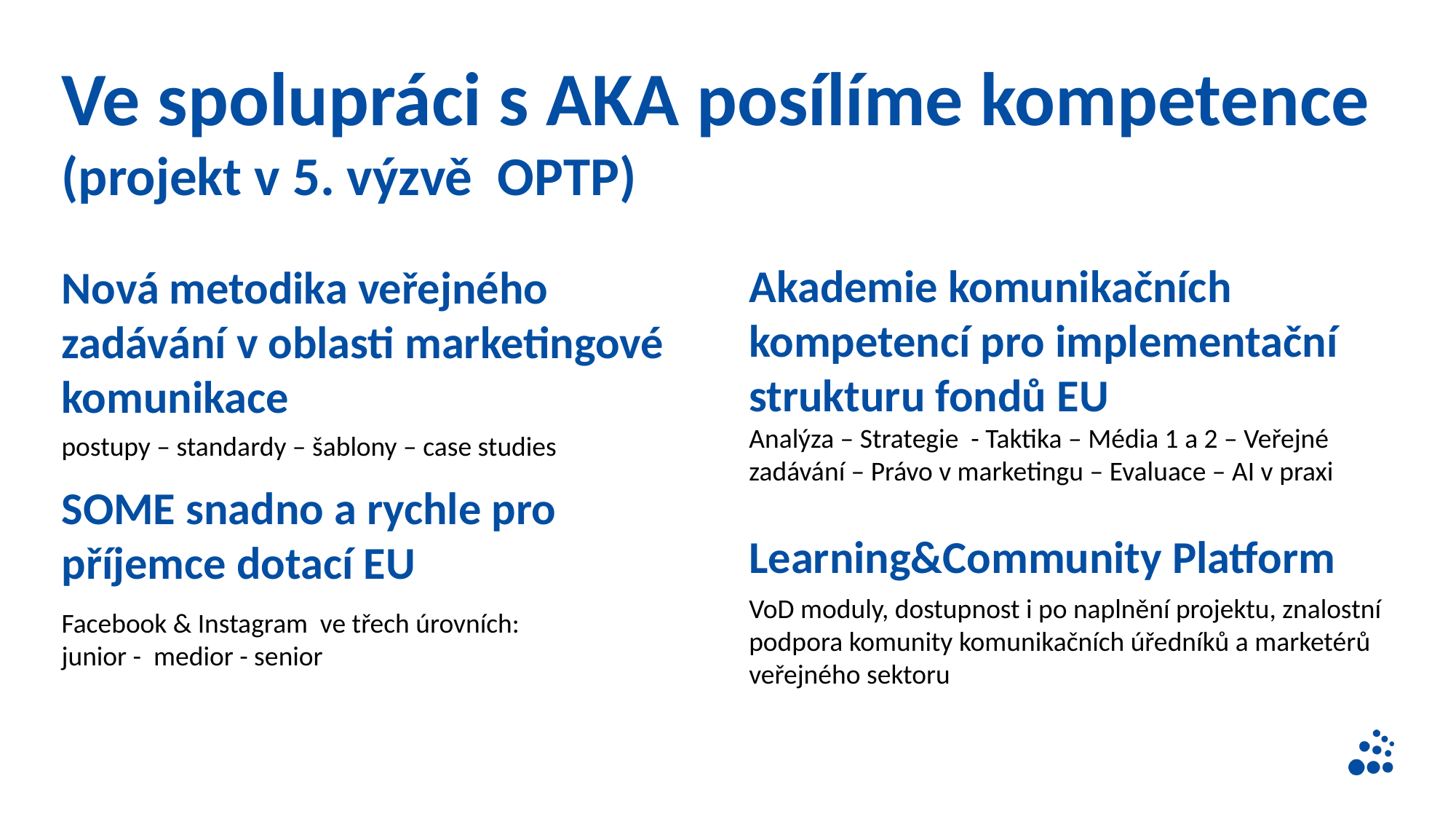

# Ve spolupráci s AKA posílíme kompetence (projekt v 5. výzvě  OPTP)
Nová metodika veřejného zadávání v oblasti marketingové komunikace
Akademie komunikačních kompetencí pro implementační strukturu fondů EU

Analýza – Strategie  - Taktika – Média 1 a 2 – Veřejné zadávání – Právo v marketingu – Evaluace – AI v praxi
postupy – standardy – šablony – case studies
SOME snadno a rychle pro příjemce dotací EU
Learning&Community Platform
VoD moduly, dostupnost i po naplnění projektu, znalostní podpora komunity komunikačních úředníků a marketérů veřejného sektoru
Facebook & Instagram  ve třech úrovních:
junior -  medior - senior